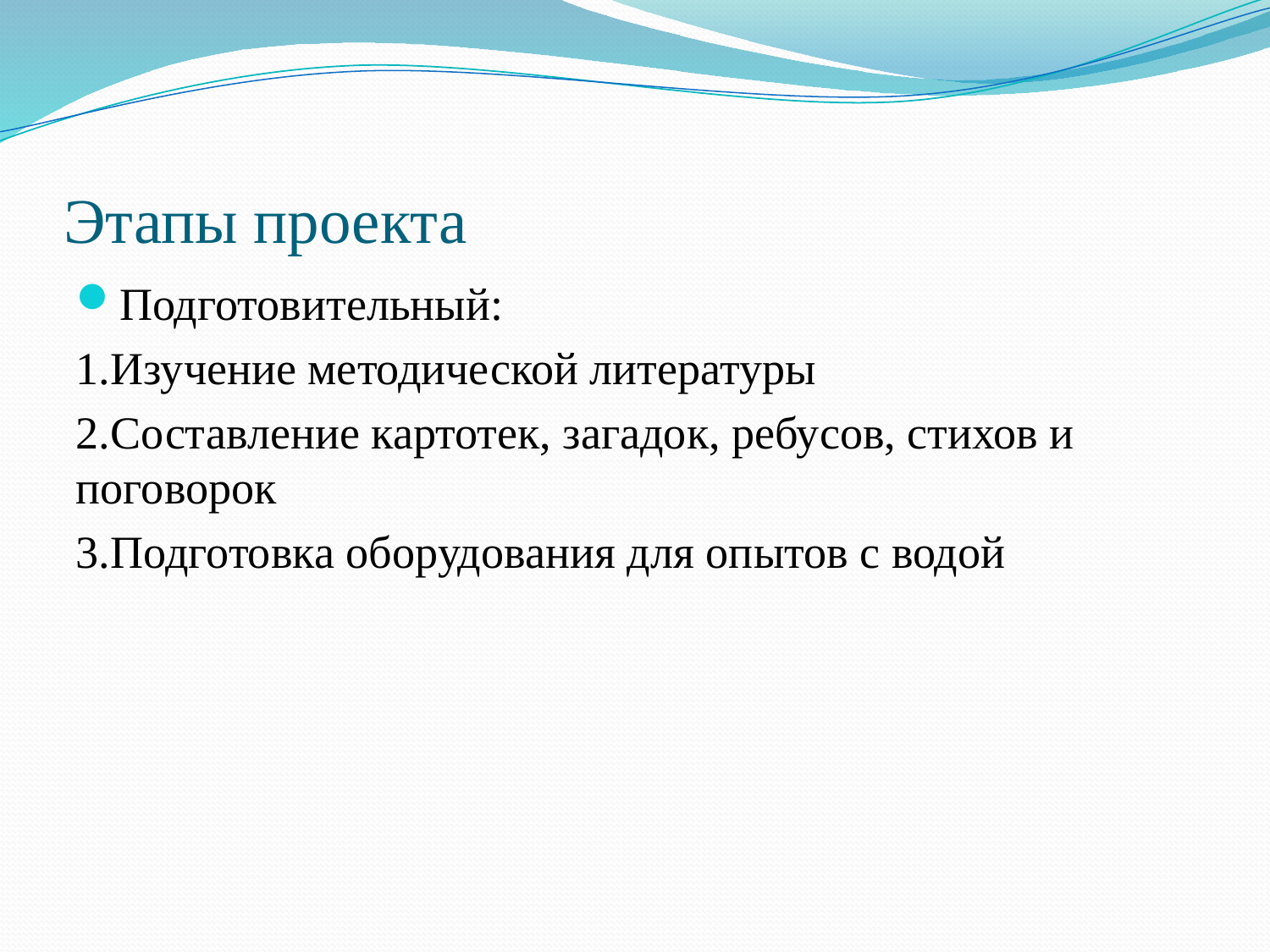

# Этапы проекта
Подготовительный:
1.Изучение методической литературы
2.Составление картотек, загадок, ребусов, стихов и поговорок
3.Подготовка оборудования для опытов с водой